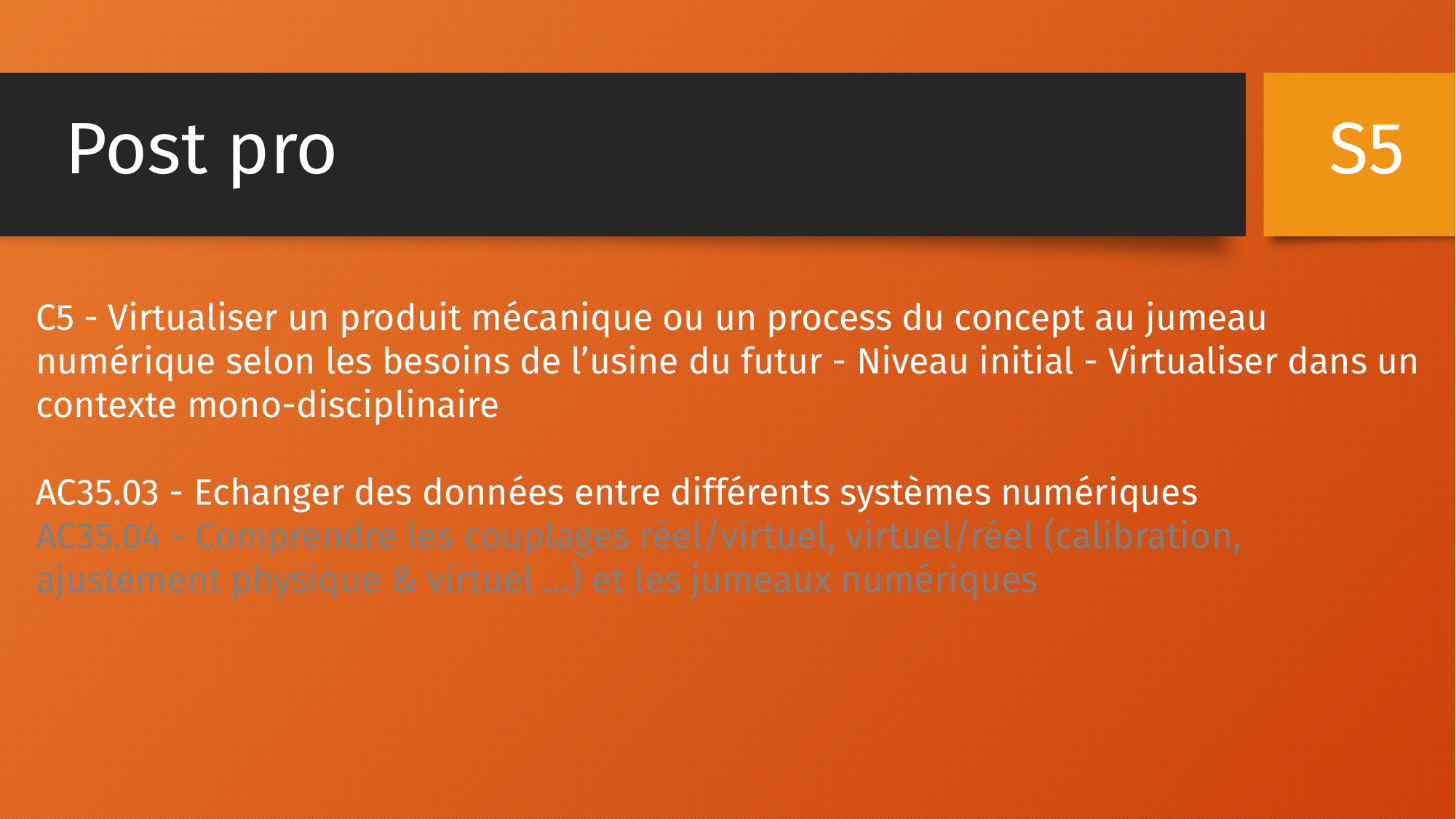

Post pro
S5
C5 - Virtualiser un produit mécanique ou un process du concept au jumeau numérique selon les besoins de l’usine du futur - Niveau initial - Virtualiser dans un contexte mono-disciplinaire

AC35.03 - Echanger des données entre différents systèmes numériques
AC35.04 - Comprendre les couplages réel/virtuel, virtuel/réel (calibration, ajustement physique & virtuel …) et les jumeaux numériques